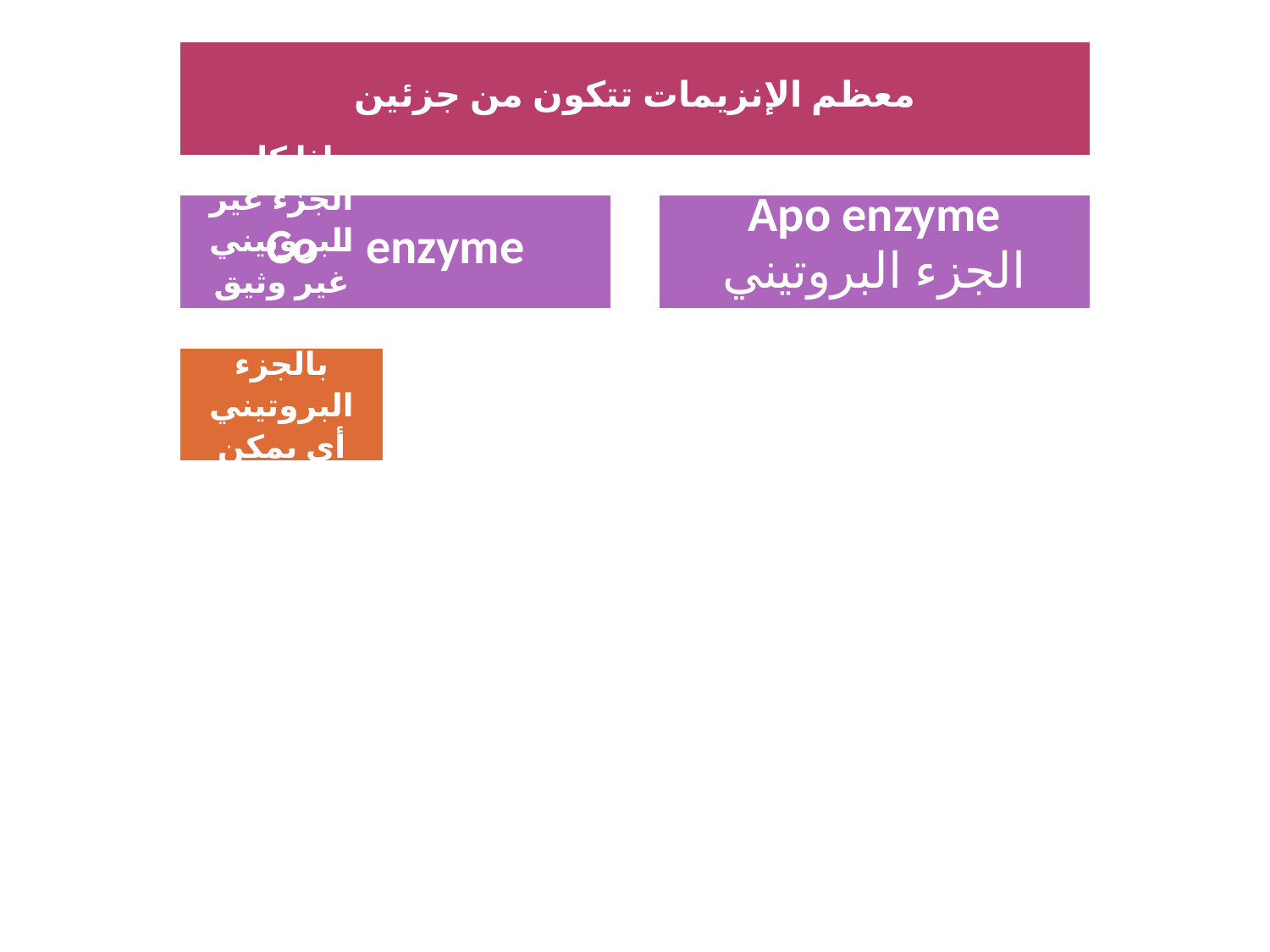

Co – enzyme
Apo enzyme
الجزء البروتيني